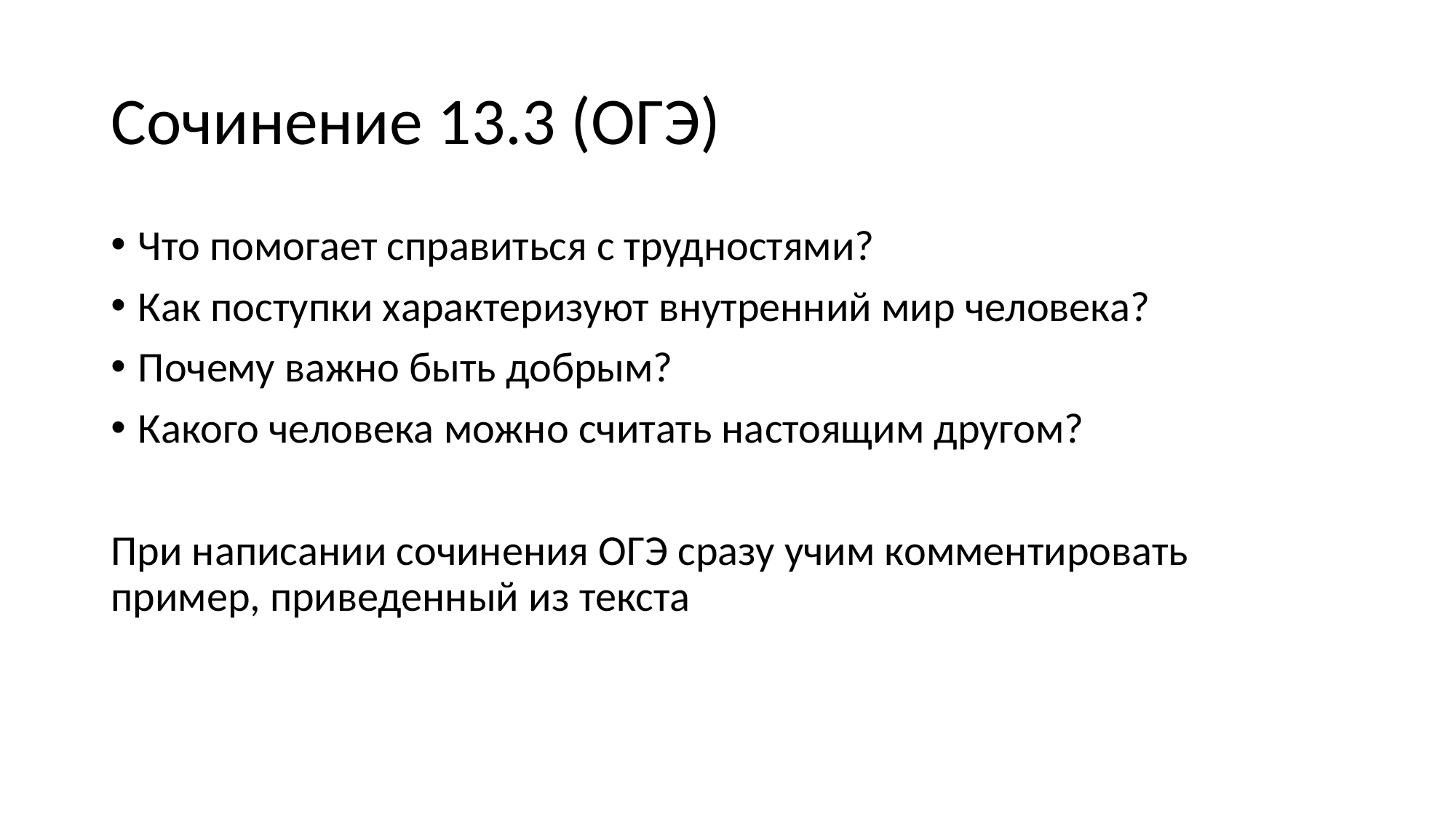

# Сочинение 13.3 (ОГЭ)
Что помогает справиться с трудностями?
Как поступки характеризуют внутренний мир человека?
Почему важно быть добрым?
Какого человека можно считать настоящим другом?

При написании сочинения ОГЭ сразу учим комментировать пример, приведенный из текста